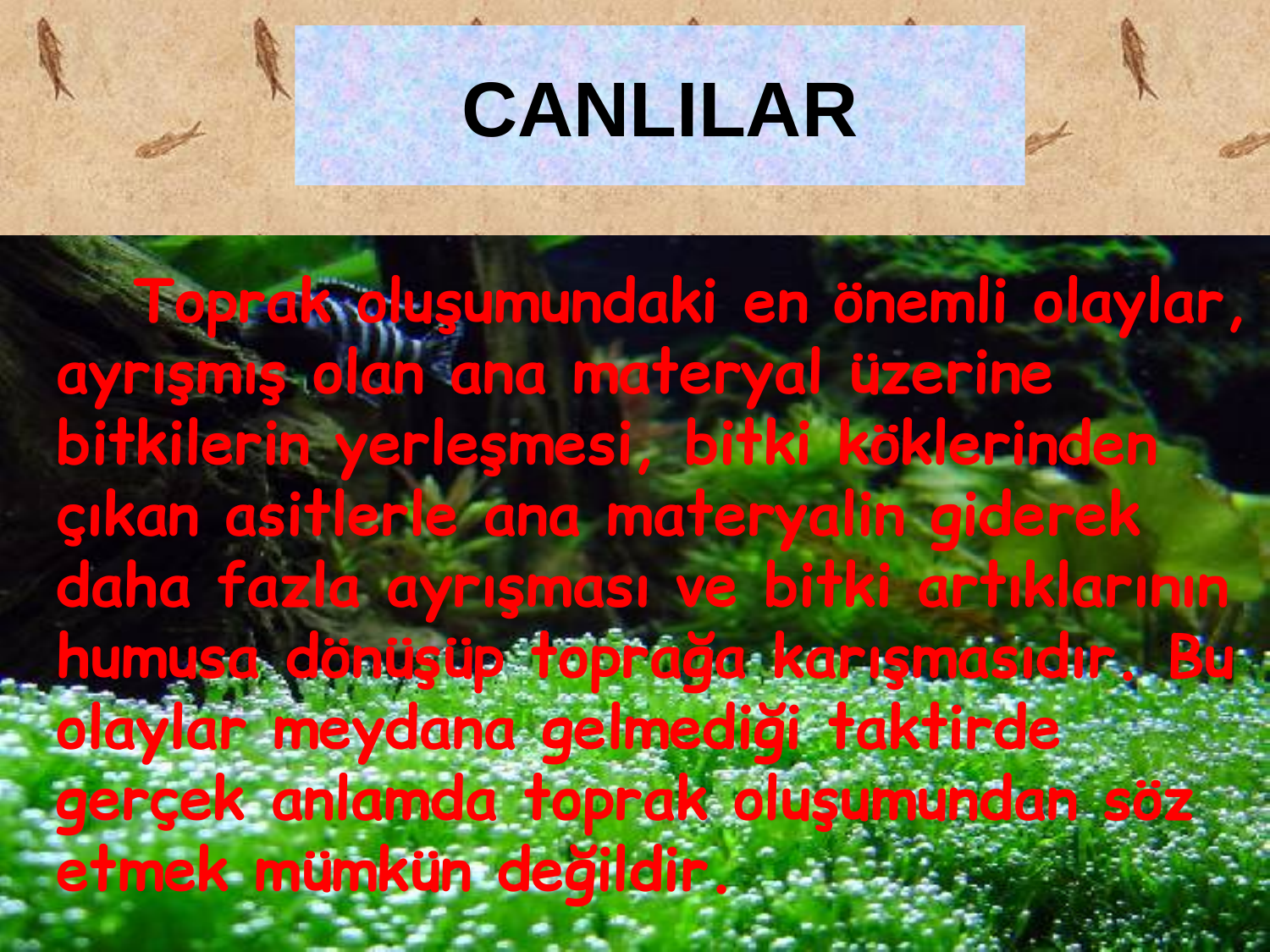

# CANLILAR
   Toprak oluşumundaki en önemli olaylar, ayrışmış olan ana materyal üzerine bitkilerin yerleşmesi, bitki köklerinden çıkan asitlerle ana materyalin giderek daha fazla ayrışması ve bitki artıklarının humusa dönüşüp toprağa karışmasıdır. Bu olaylar meydana gelmediği taktirde gerçek anlamda toprak oluşumundan söz etmek mümkün değildir.